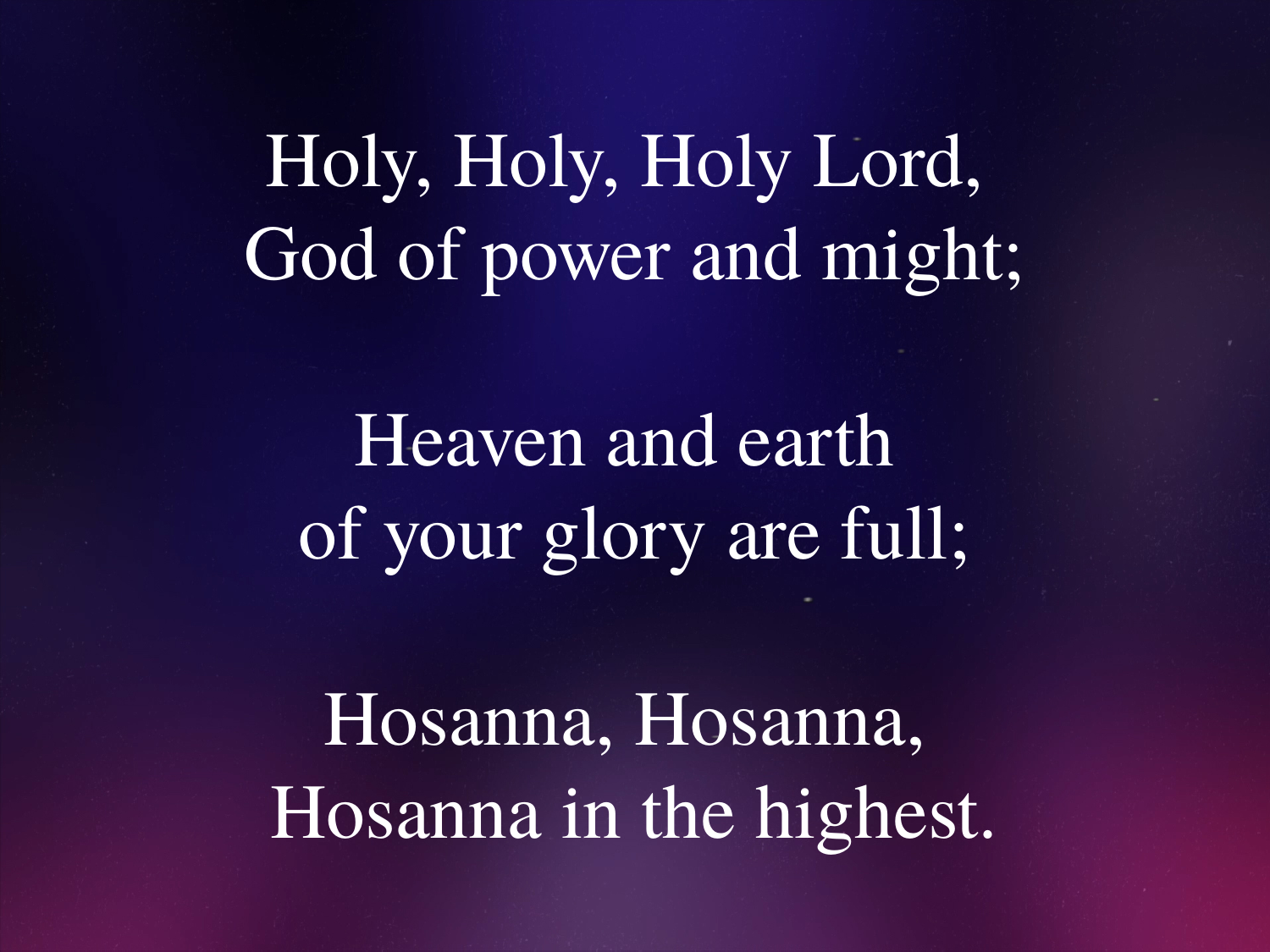

# Holy, Holy, Holy Lord, God of power and might; Heaven and earth of your glory are full; Hosanna, Hosanna, Hosanna in the highest.